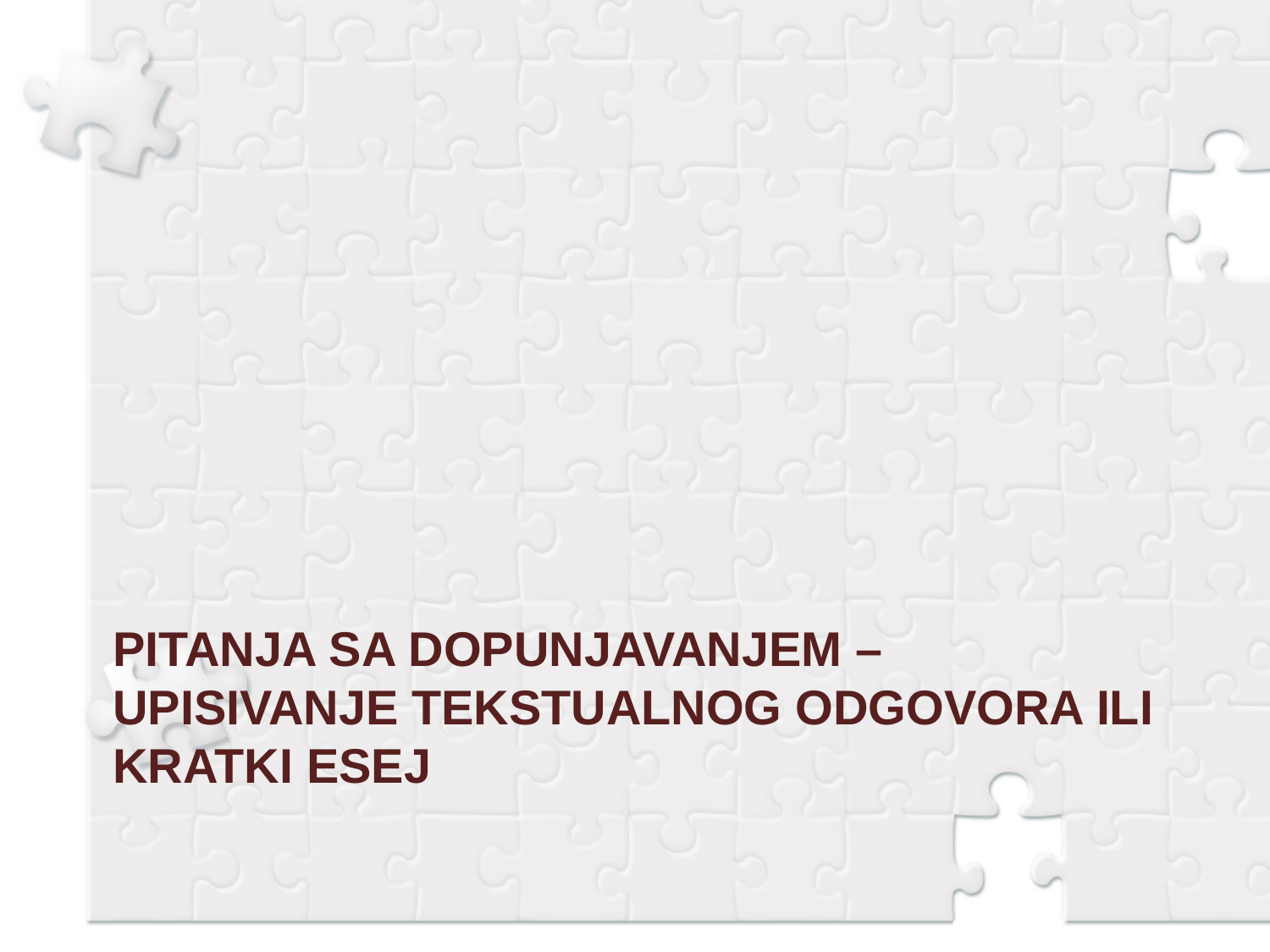

# Pitanja sa dopunjavanjem – upisivanje tekStualnog odgovora ili kratki esej